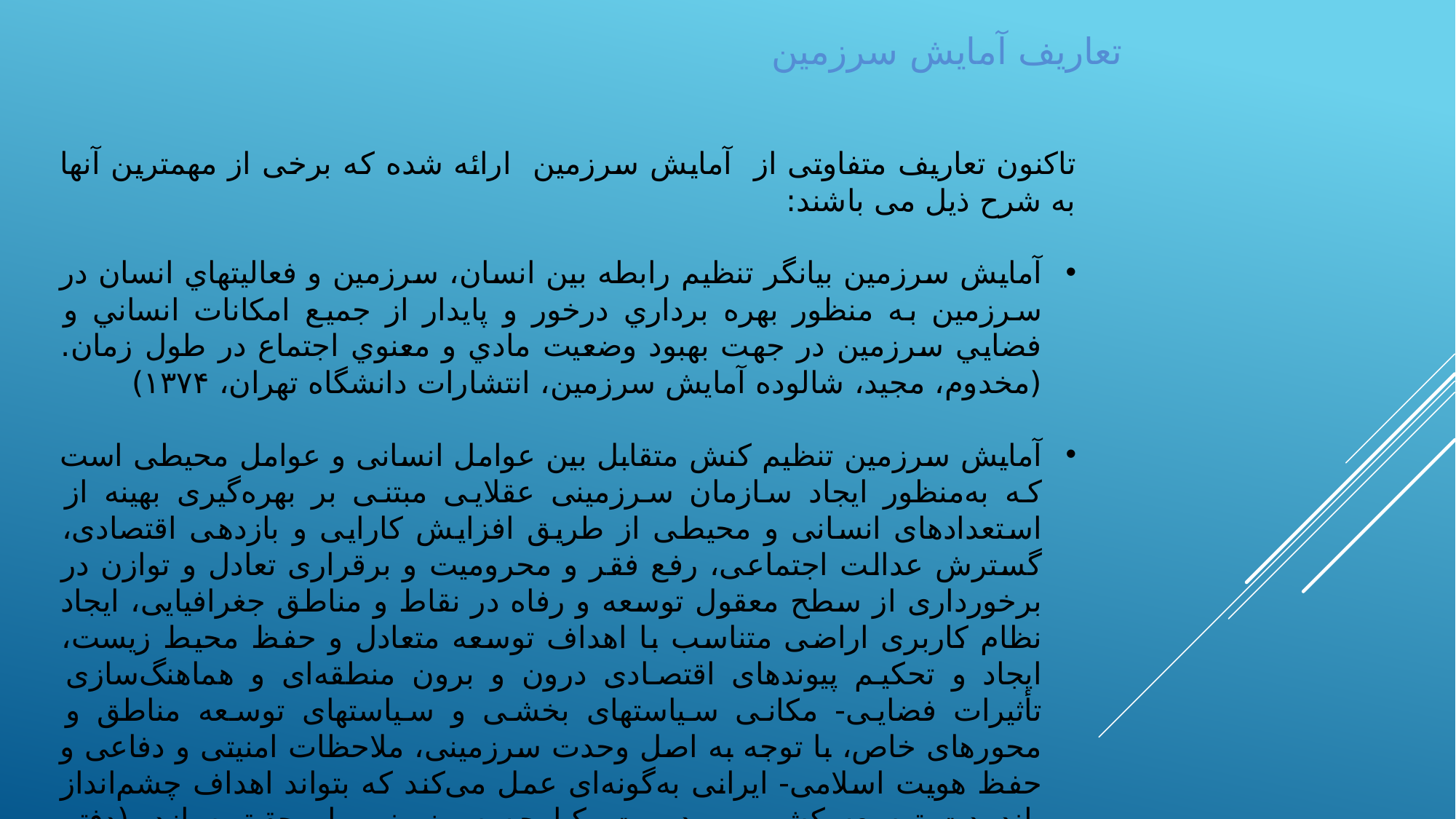

تعاریف آمایش سرزمین
تاکنون تعاریف متفاوتی از  آمایش سرزمین  ارائه شده که برخی از مهمترین آنها به شرح ذیل می باشند:

آمایش سرزمین بیانگر تنظيم رابطه بين انسان، سرزمين و فعاليتهاي انسان در سرزمين به منظور بهره برداري درخور و پايدار از جميع امكانات انساني و فضايي سرزمين در جهت بهبود وضعيت مادي و معنوي اجتماع در طول زمان. (مخدوم، مجيد، شالوده آمايش سرزمين، انتشارات دانشگاه تهران، ۱۳۷۴)

آمایش سرزمین تنظیم کنش متقابل بین عوامل انسانی و عوامل محیطی است که به‌منظور ایجاد سازمان سرزمینی عقلایی مبتنی بر بهره‌گیری بهینه از استعدادهای انسانی و محیطی از طریق افزایش کارایی و بازدهی اقتصادی، گسترش عدالت اجتماعی، رفع فقر و محرومیت و برقراری تعادل و توازن در برخورداری از سطح معقول توسعه و رفاه در نقاط و مناطق جغرافیایی، ایجاد نظام کاربری اراضی متناسب با اهداف توسعه متعادل و حفظ محیط زیست، ایجاد و تحکیم پیوندهای اقتصادی درون و برون منطقه‌ای و هماهنگ‌سازی تأثیرات فضایی- مکانی سیاستهای بخشی و سیاستهای توسعه مناطق و محورهای خاص، با توجه به اصل وحدت سرزمینی، ملاحظات امنیتی و دفاعی و حفظ هویت اسلامی- ایرانی به‌گونه‌ای عمل می‌کند که بتواند اهداف چشم‌انداز بلندمدت توسعه کشور و مدیریت یکپارچه سرزمینی را محقق سازد. (دفتر آمايش و توسعه پايدار، مطالعات آمايش سرزمين، سازمان مديريت و برنامه ريزى سال ۸۳)